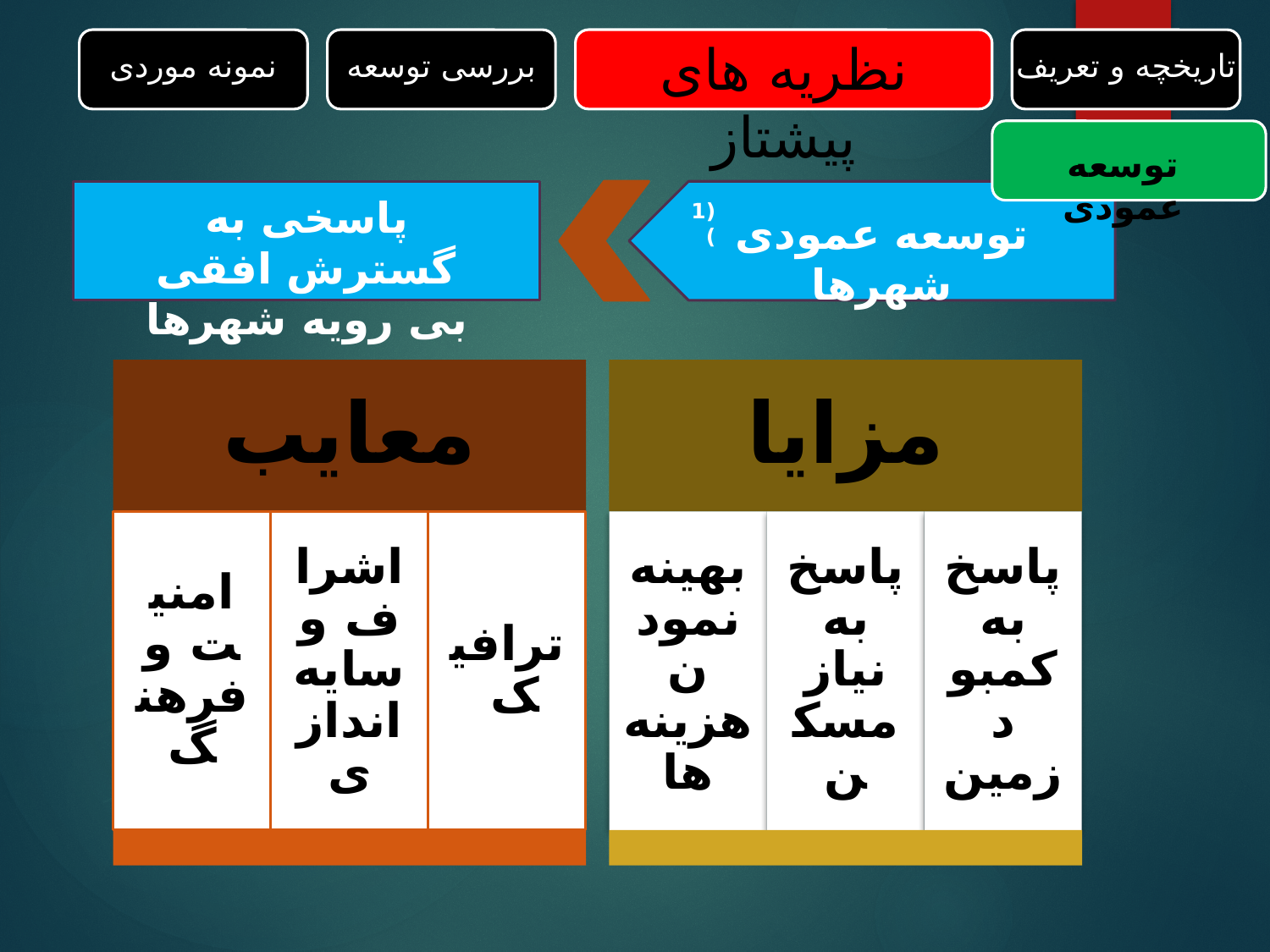

نظریه های پیشتاز

نمونه موردی
بررسی توسعه
تاریخچه و تعریف

توسعه عمودی

پاسخی به گسترش افقی بی رویه شهرها
(1)
توسعه عمودی شهرها
معایب
امنیت و فرهنگ
اشراف و سایه اندازی
ترافیک
مزایا
بهینه نمودن هزینه ها
پاسخ به نیاز مسکن
پاسخ به کمبود زمین